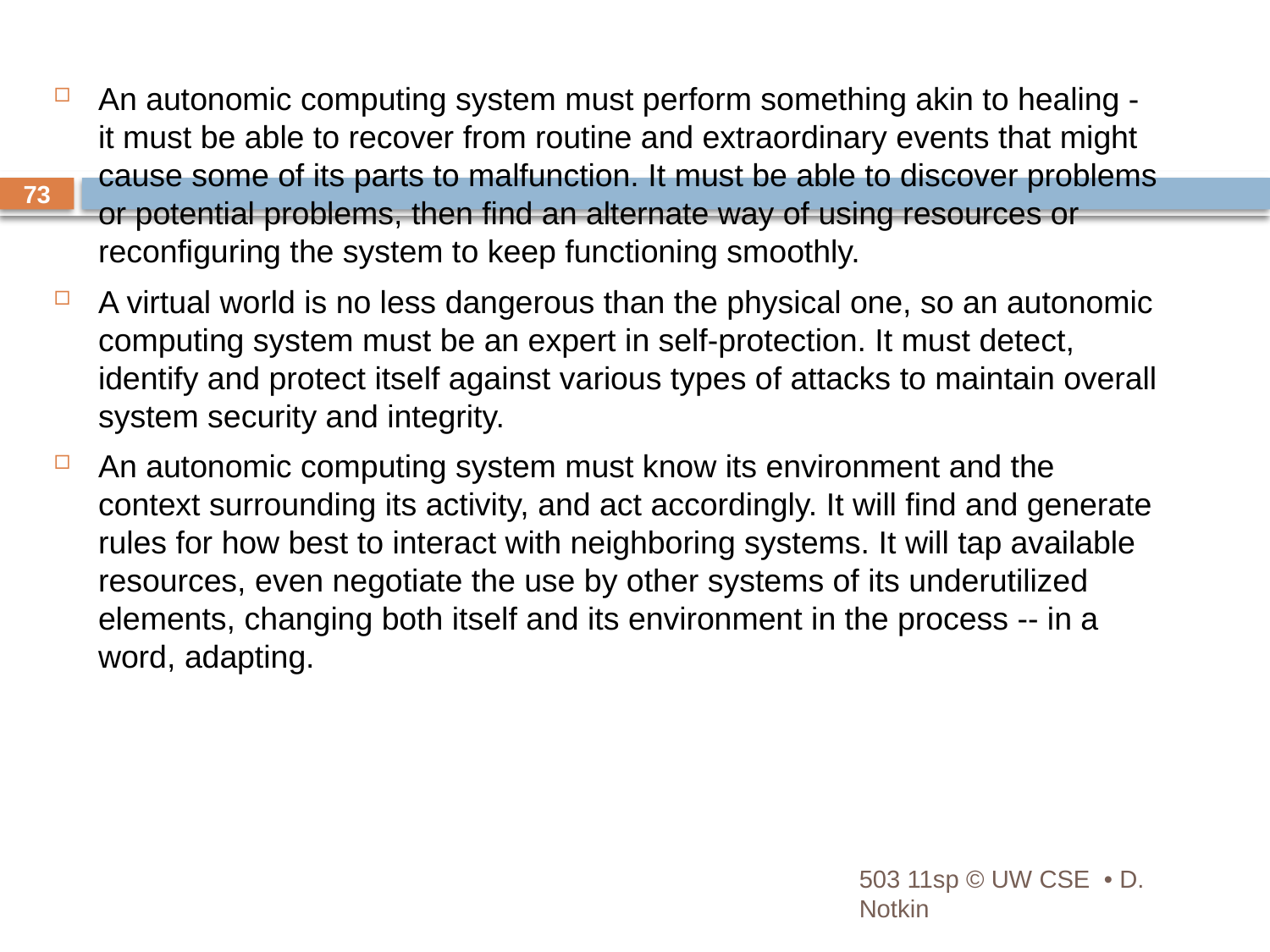

An autonomic computing system must perform something akin to healing - it must be able to recover from routine and extraordinary events that might cause some of its parts to malfunction. It must be able to discover problems or potential problems, then find an alternate way of using resources or reconfiguring the system to keep functioning smoothly.
A virtual world is no less dangerous than the physical one, so an autonomic computing system must be an expert in self-protection. It must detect, identify and protect itself against various types of attacks to maintain overall system security and integrity.
An autonomic computing system must know its environment and the context surrounding its activity, and act accordingly. It will find and generate rules for how best to interact with neighboring systems. It will tap available resources, even negotiate the use by other systems of its underutilized elements, changing both itself and its environment in the process -- in a word, adapting.
73
503 11sp © UW CSE  • D. Notkin